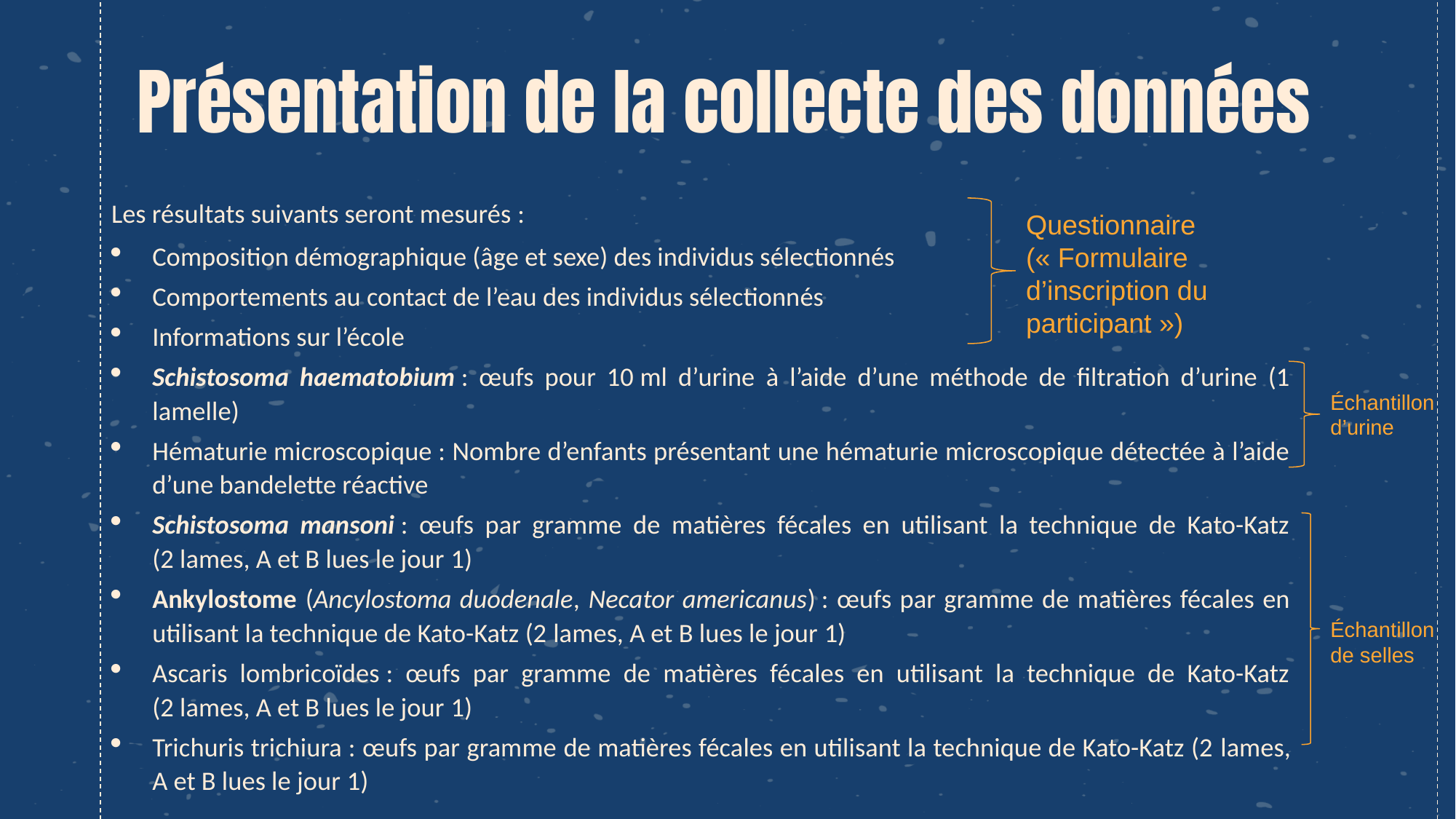

# Présentation de la collecte des données
Les résultats suivants seront mesurés :
Composition démographique (âge et sexe) des individus sélectionnés
Comportements au contact de l’eau des individus sélectionnés
Informations sur l’école
Schistosoma haematobium : œufs pour 10 ml d’urine à l’aide d’une méthode de filtration d’urine (1 lamelle)
Hématurie microscopique : Nombre d’enfants présentant une hématurie microscopique détectée à l’aide d’une bandelette réactive
Schistosoma mansoni : œufs par gramme de matières fécales en utilisant la technique de Kato-Katz (2 lames, A et B lues le jour 1)
Ankylostome (Ancylostoma duodenale, Necator americanus) : œufs par gramme de matières fécales en utilisant la technique de Kato-Katz (2 lames, A et B lues le jour 1)
Ascaris lombricoïdes : œufs par gramme de matières fécales en utilisant la technique de Kato-Katz (2 lames, A et B lues le jour 1)
Trichuris trichiura : œufs par gramme de matières fécales en utilisant la technique de Kato-Katz (2 lames, A et B lues le jour 1)

Questionnaire (« Formulaire d’inscription du participant »)

Échantillon d’urine

Échantillon de selles